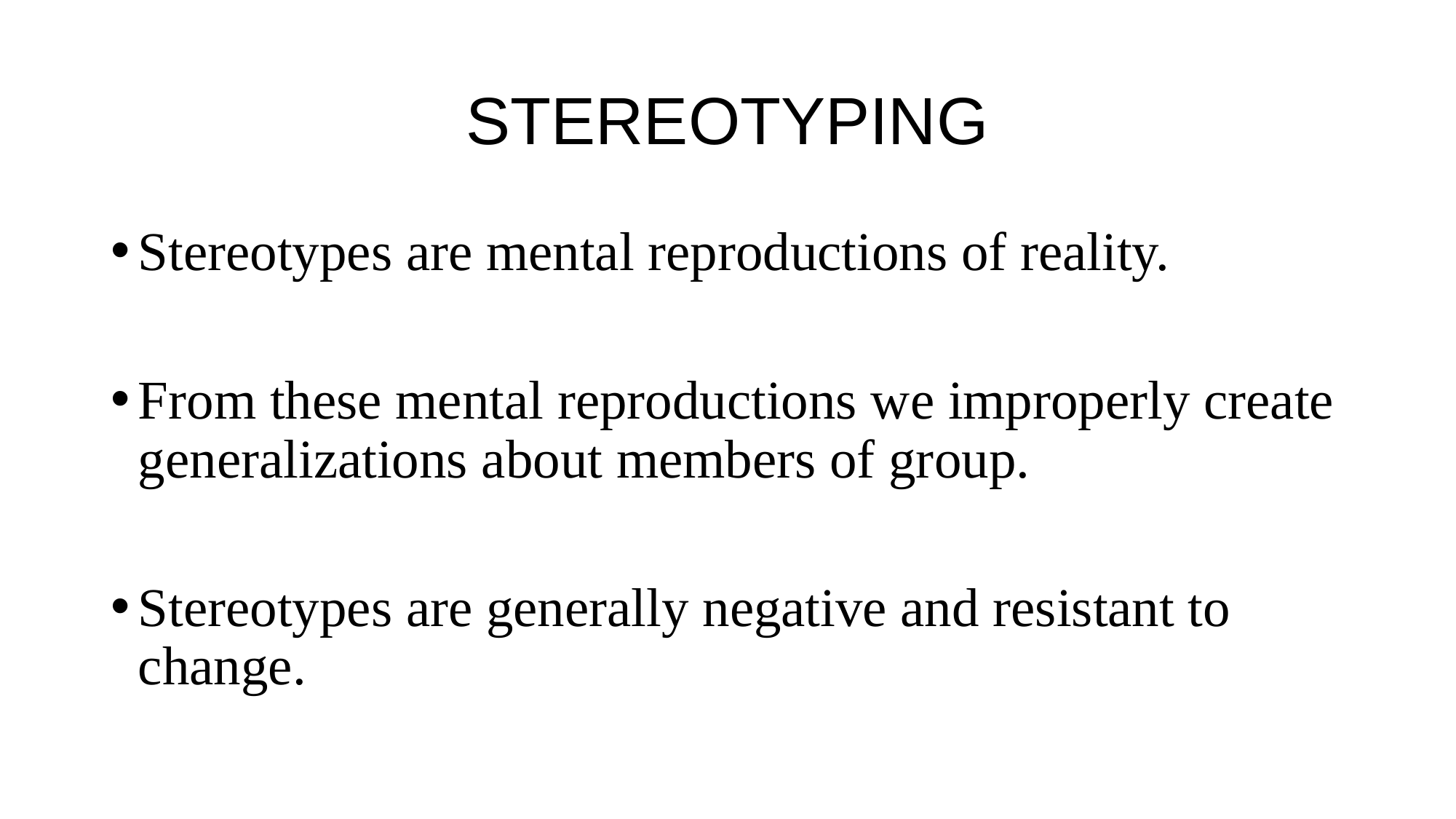

# STEREOTYPING
Stereotypes are mental reproductions of reality.

From these mental reproductions we improperly create generalizations about members of group.

Stereotypes are generally negative and resistant to change.